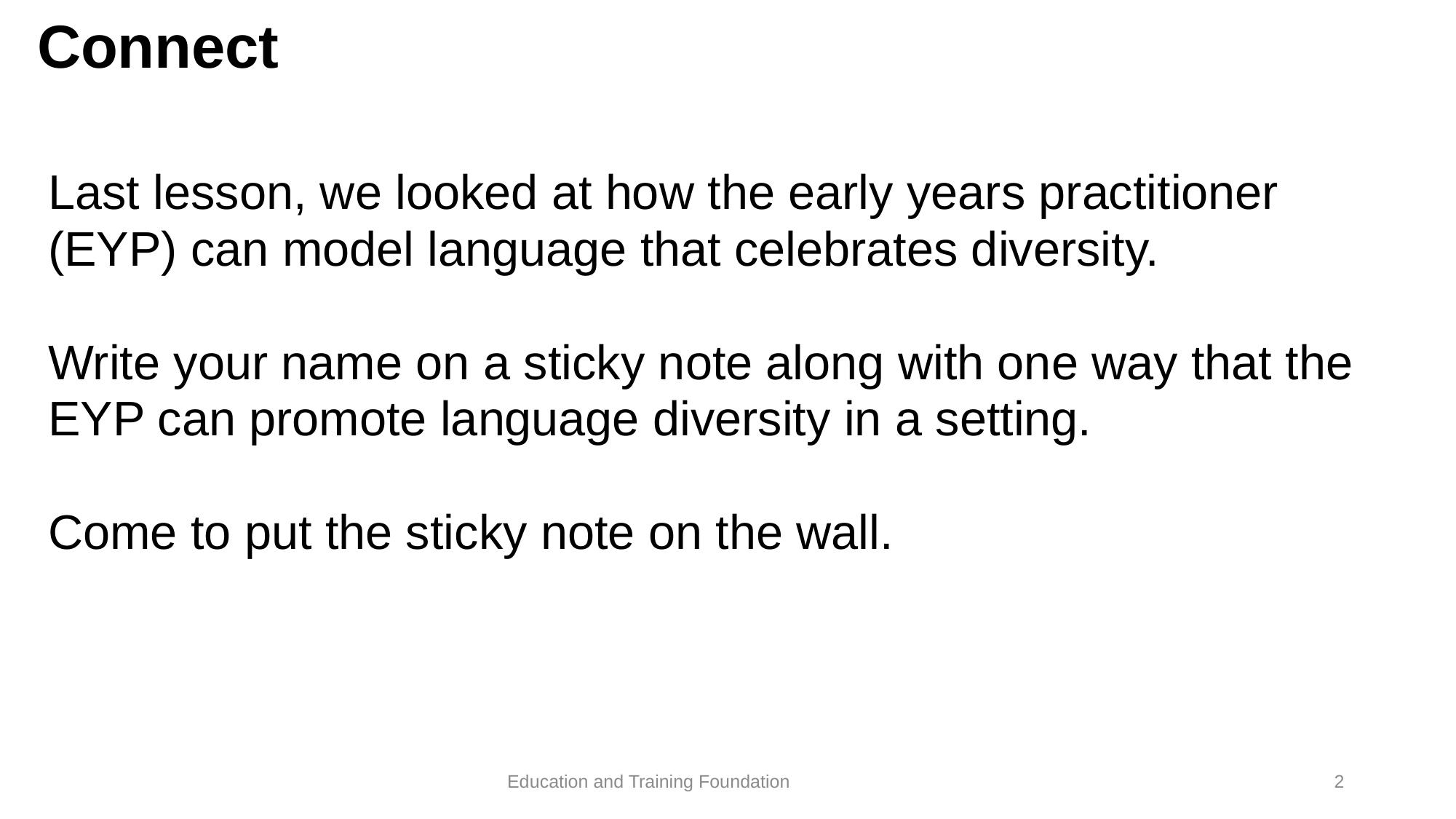

# Connect
Last lesson, we looked at how the early years practitioner (EYP) can model language that celebrates diversity.

Write your name on a sticky note along with one way that the EYP can promote language diversity in a setting.

Come to put the sticky note on the wall.

2
Education and Training Foundation